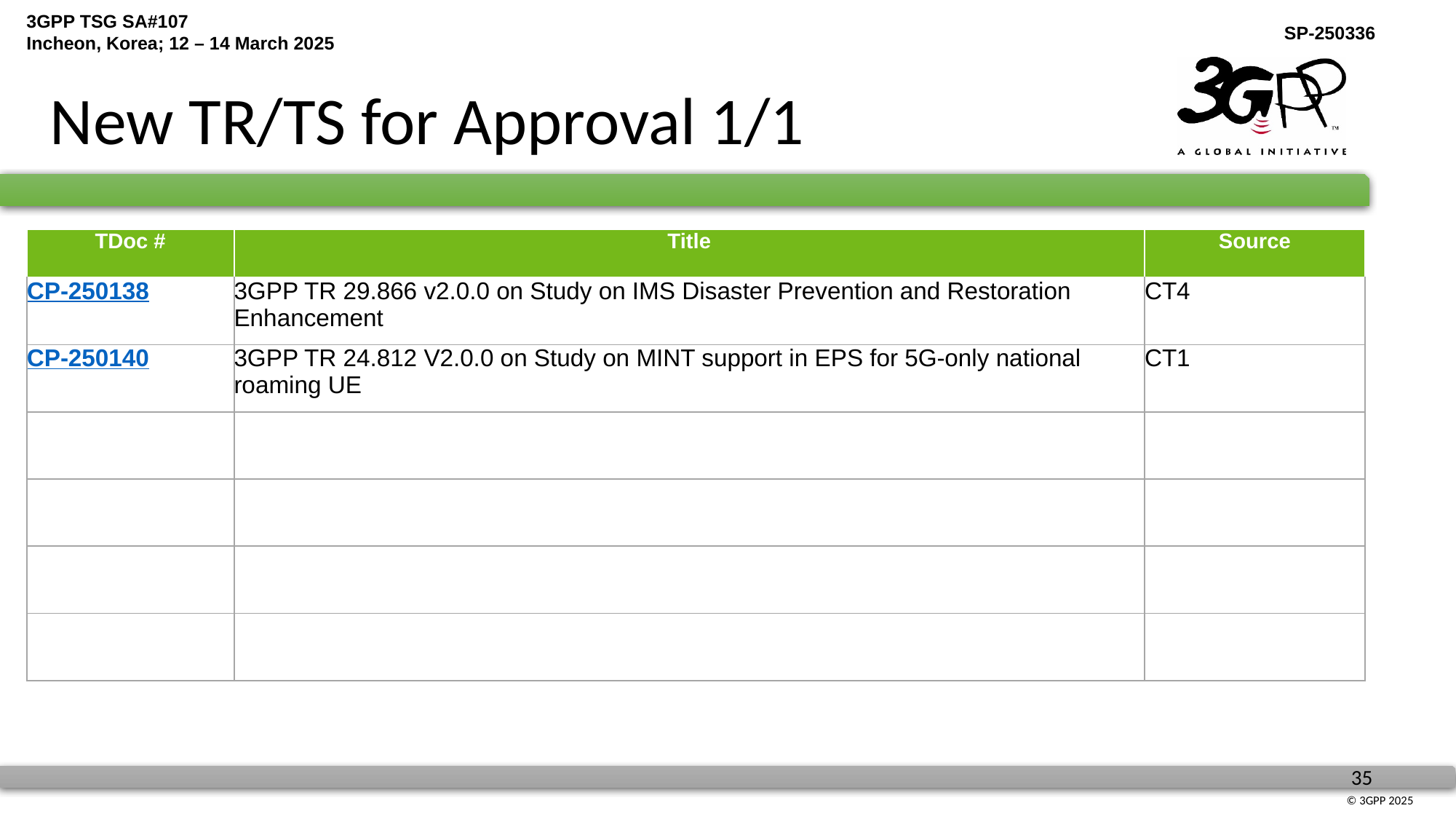

# New TR/TS for Approval 1/1
| TDoc # | Title | Source |
| --- | --- | --- |
| CP-250138 | 3GPP TR 29.866 v2.0.0 on Study on IMS Disaster Prevention and Restoration Enhancement | CT4 |
| CP-250140 | 3GPP TR 24.812 V2.0.0 on Study on MINT support in EPS for 5G-only national roaming UE | CT1 |
|  |  |  |
|  |  |  |
|  |  |  |
|  |  |  |